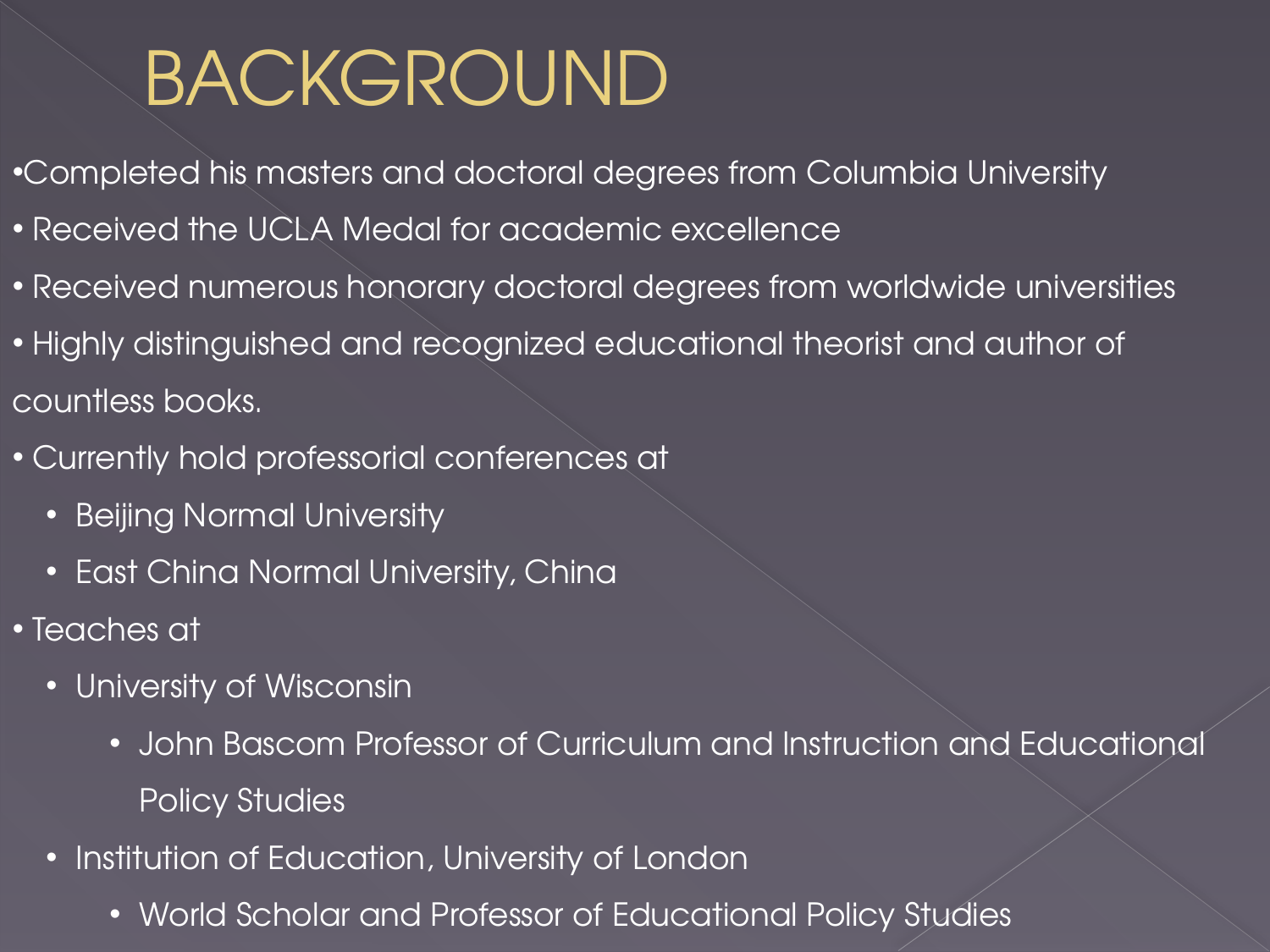

# BACKGROUND
Completed his masters and doctoral degrees from Columbia University
 Received the UCLA Medal for academic excellence
 Received numerous honorary doctoral degrees from worldwide universities
 Highly distinguished and recognized educational theorist and author of countless books.
 Currently hold professorial conferences at
Beijing Normal University
East China Normal University, China
 Teaches at
University of Wisconsin
John Bascom Professor of Curriculum and Instruction and Educational Policy Studies
Institution of Education, University of London
World Scholar and Professor of Educational Policy Studies